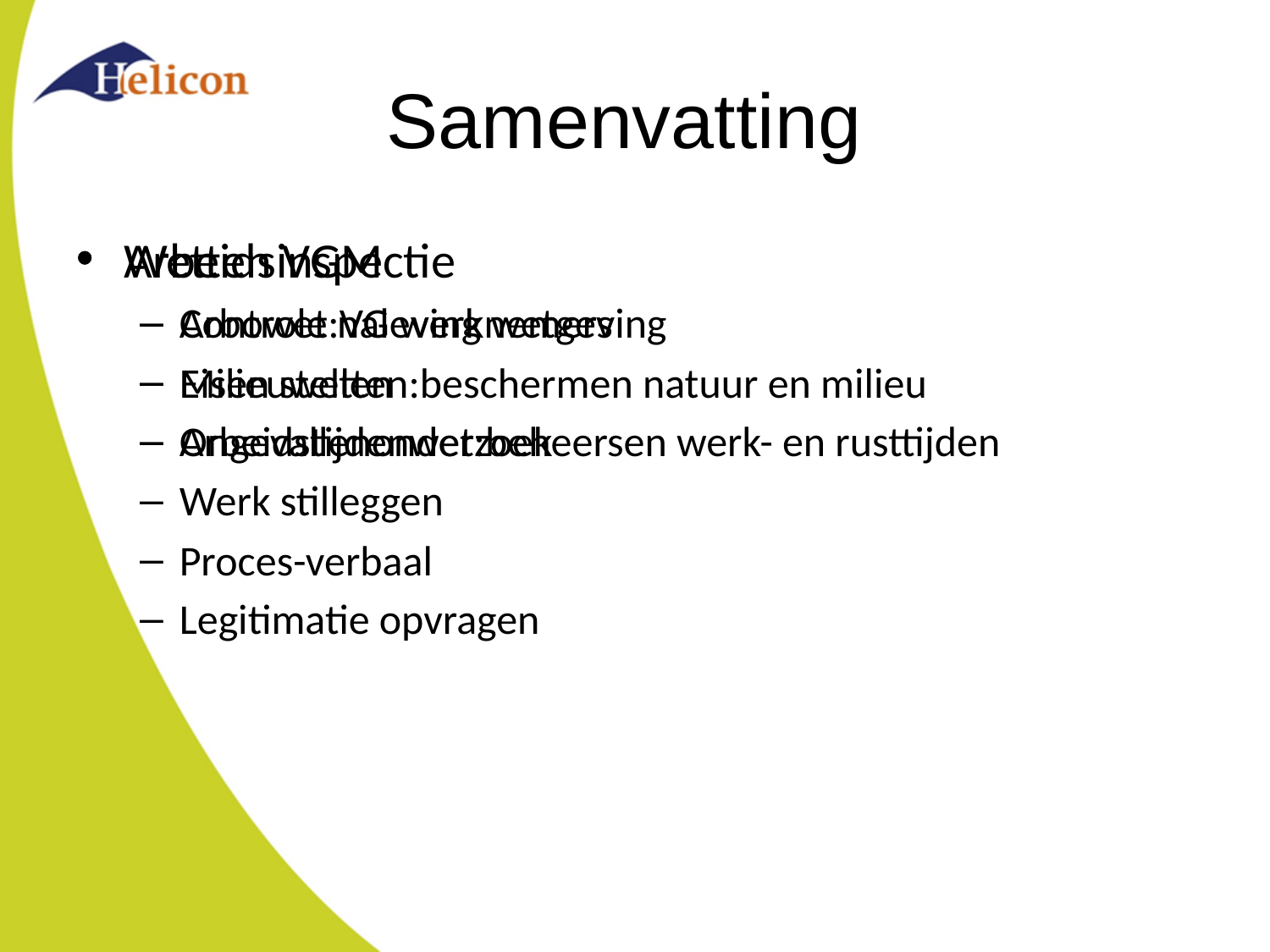

# Samenvatting
Arbeidsinspectie
Controle naleving wetgeving
Eisen stellen
Ongevallenonderzoek
Werk stilleggen
Proces-verbaal
Legitimatie opvragen
Wetten VGM
Arbowet:VG werknemers
Milieuwetten:beschermen natuur en milieu
Arbeidstijdenwet:beheersen werk- en rusttijden